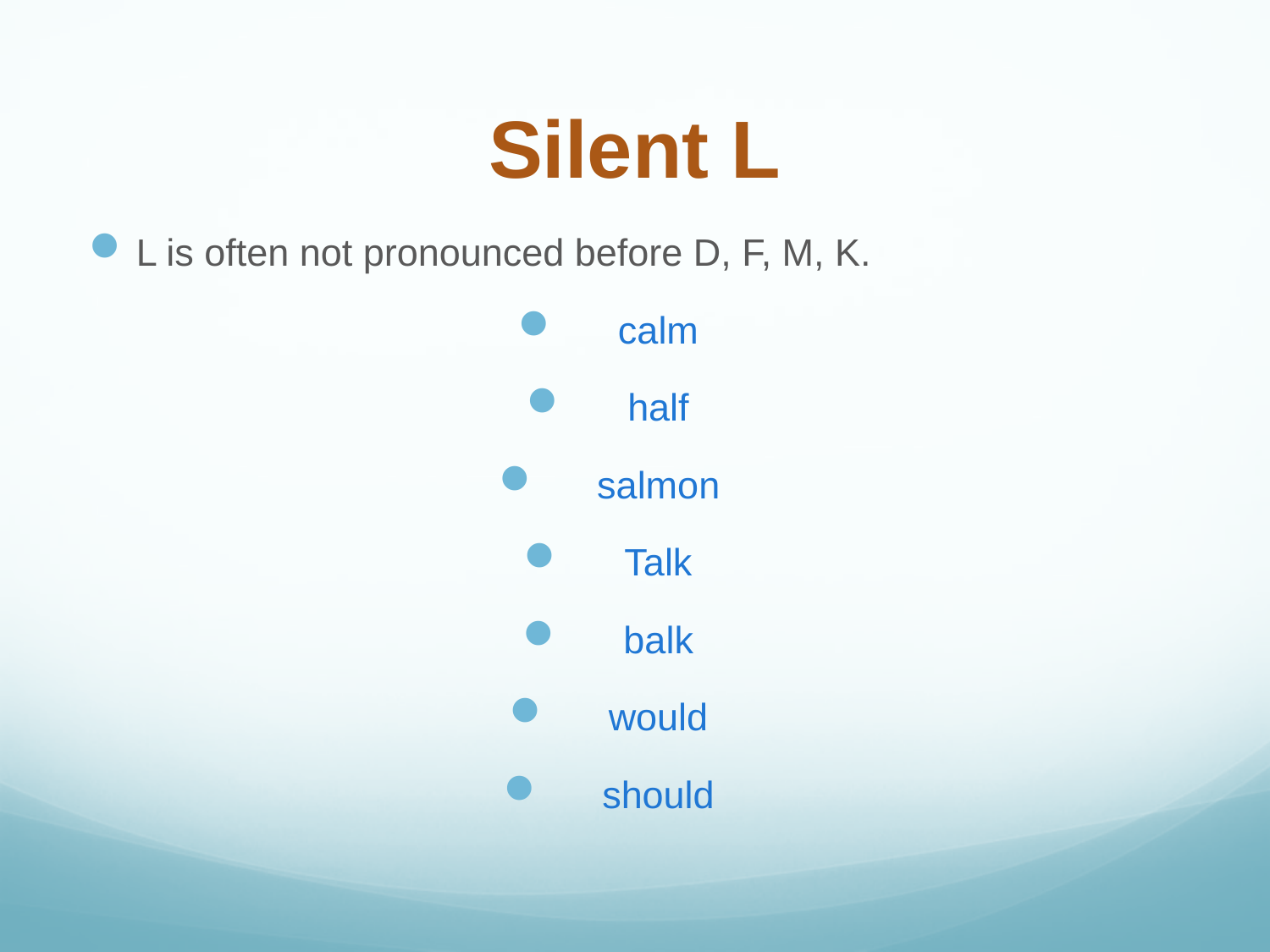

# Silent L
L is often not pronounced before D, F, M, K.
calm
half
salmon
Talk
 balk
 would
 should